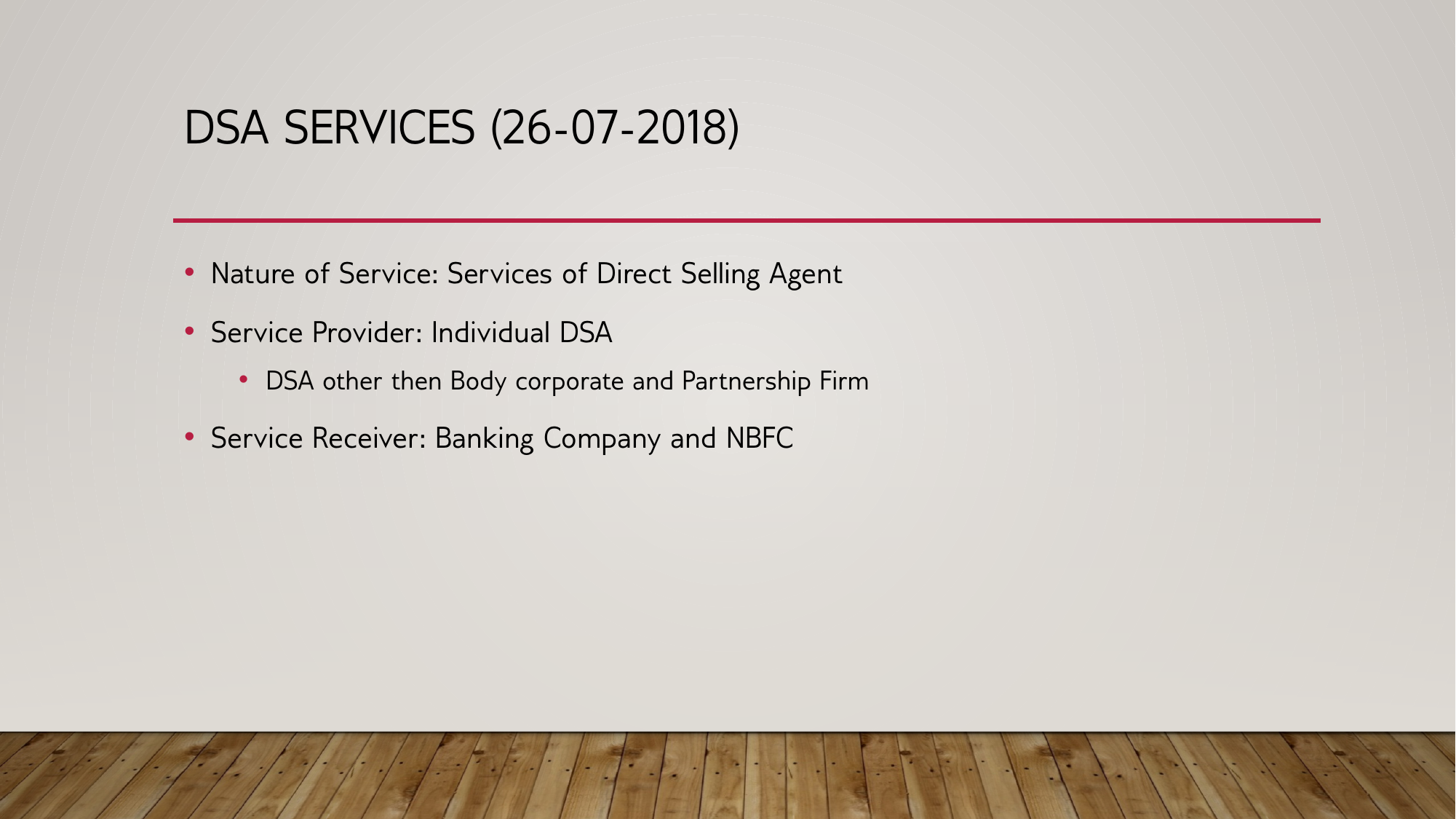

# DSA Services (26-07-2018)
Nature of Service: Services of Direct Selling Agent
Service Provider: Individual DSA
DSA other then Body corporate and Partnership Firm
Service Receiver: Banking Company and NBFC